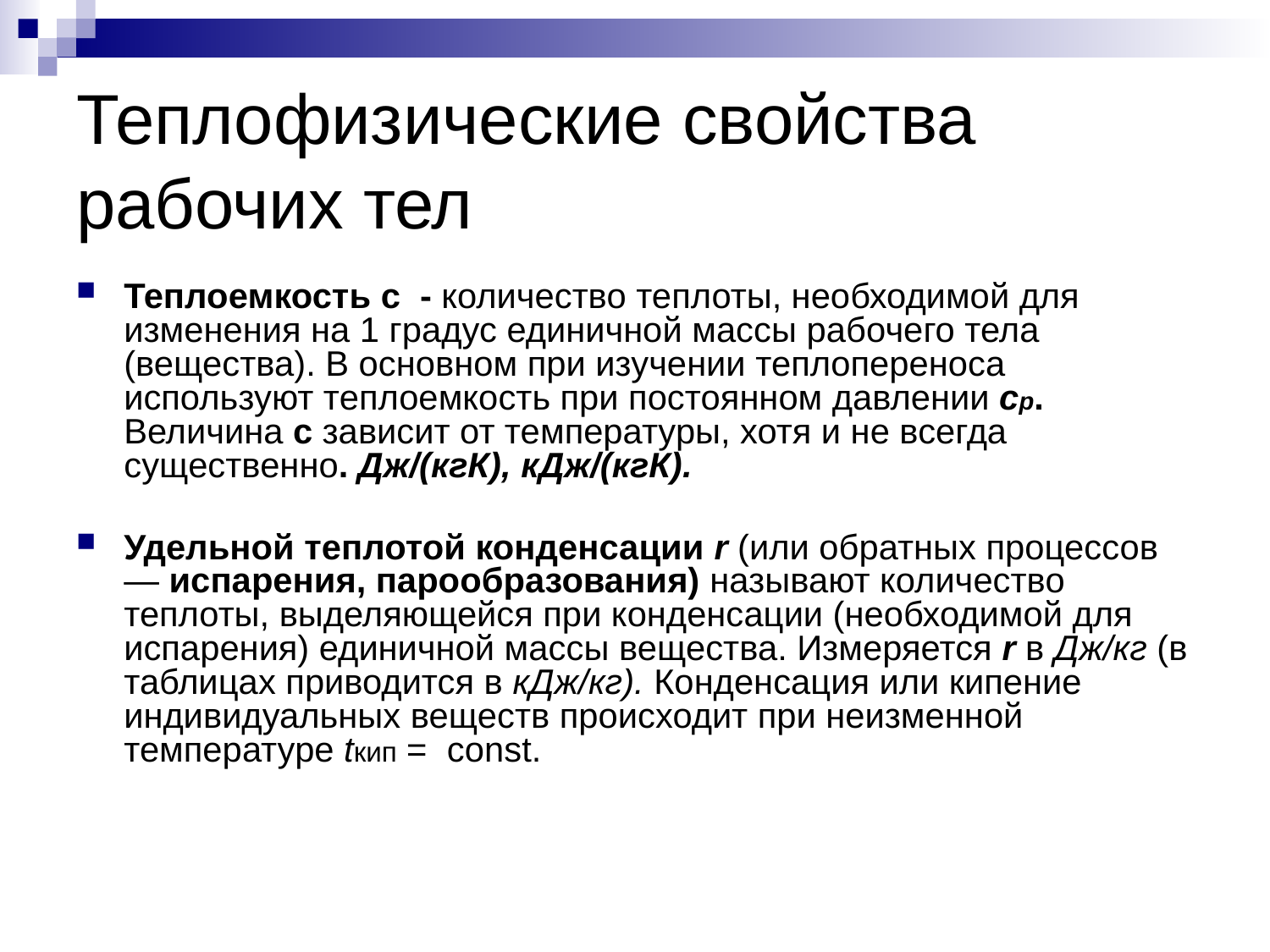

# Теплофизические свойства рабочих тел
Теплоемкость с  - количество теплоты, необходимой для изменения на 1 градус единичной массы рабочего тела (вещества). В основном при изучении теплопереноса используют теплоемкость при постоянном давлении ср. Величина с зависит от температуры, хотя и не всегда существенно. Дж/(кгК), кДж/(кгК).

Удельной теплотой конденсации r (или обратных процессов — испарения, парообразования) называют количество теплоты, выделяющейся при конденсации (необходимой для испарения) единичной массы вещества. Измеряется r в Дж/кг (в таблицах приводится в кДж/кг). Конденсация или кипение индивидуальных веществ происходит при неизменной температуре tкип =  const.